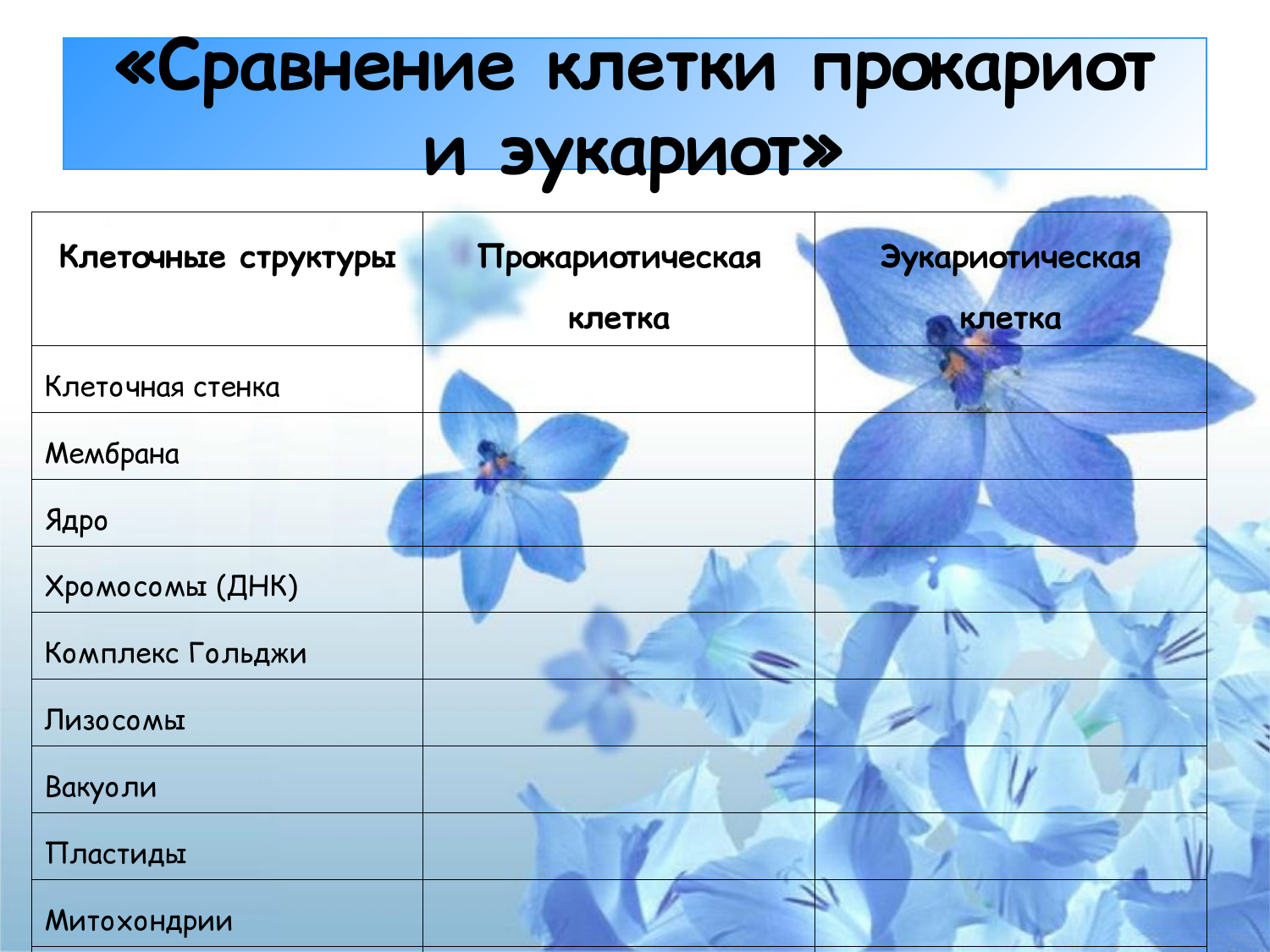

«Сравнение клетки прокариот и эукариот»
| Клеточные структуры | Прокариотическая клетка | Эукариотическая клетка |
| --- | --- | --- |
| Клеточная стенка |  |  |
| Мембрана |  |  |
| Ядро |  |  |
| Хромосомы (ДНК) |  |  |
| Комплекс Гольджи |  |  |
| Лизосомы |  |  |
| Вакуоли |  |  |
| Пластиды |  |  |
| Митохондрии |  |  |
| Мезосомы |  |  |
| Рибосомы |  |  |
| ЭПС |  |  |
| Клеточные включения |  |  |